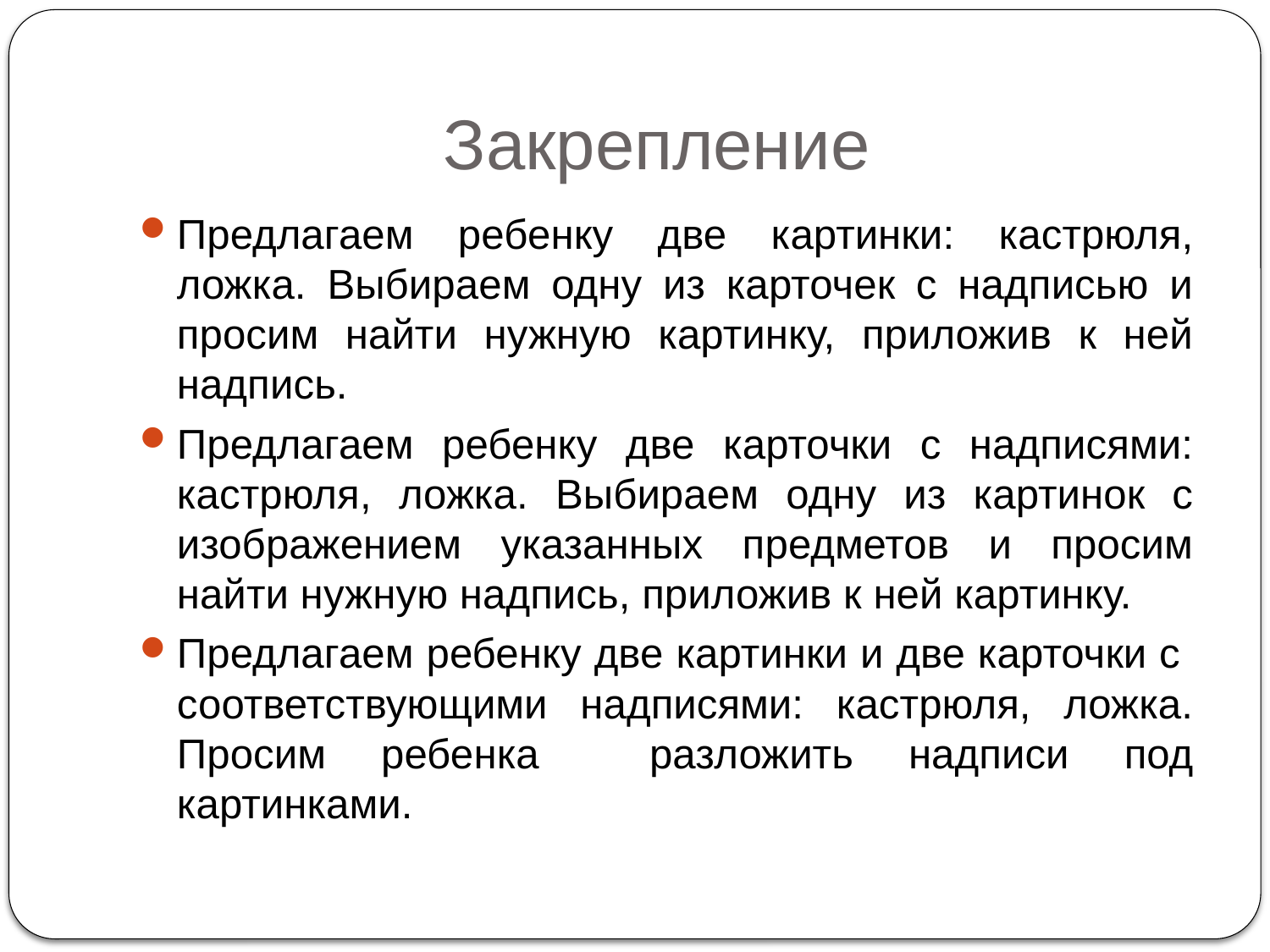

# Закрепление
Предлагаем ребенку две картинки: кастрюля, ложка. Выбираем одну из карточек с надписью и просим найти нужную картинку, приложив к ней надпись.
Предлагаем ребенку две карточки с надписями: кастрюля, ложка. Выбираем одну из картинок с изображением указанных предметов и просим найти нужную надпись, приложив к ней картинку.
Предлагаем ребенку две картинки и две карточки с  соответствующими надписями: кастрюля, ложка. Просим ребенка  разложить надписи под картинками.